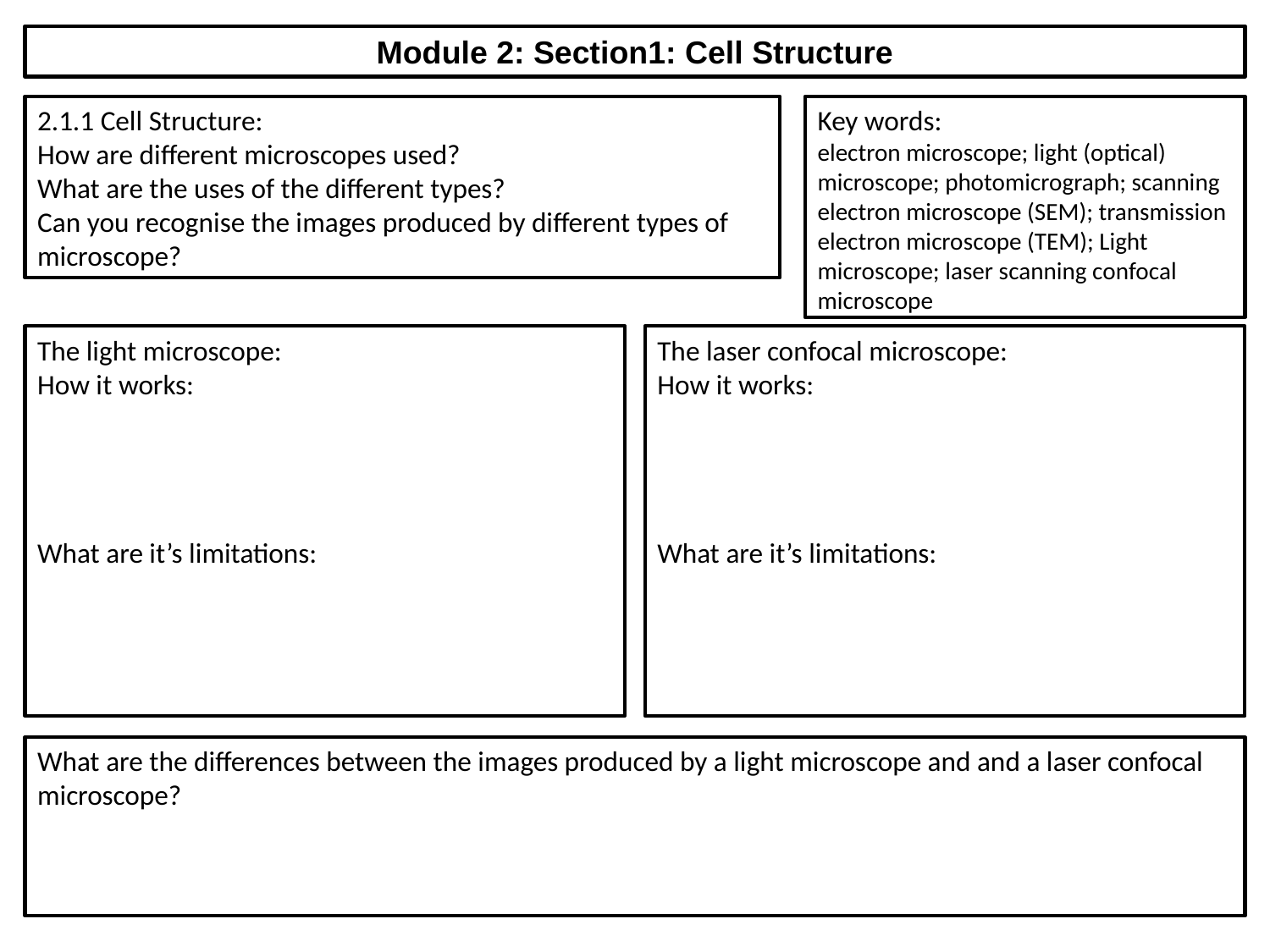

Module 2: Section1: Cell Structure
2.1.1 Cell Structure:
How are different microscopes used?
What are the uses of the different types?
Can you recognise the images produced by different types of microscope?
Key words:
electron microscope; light (optical) microscope; photomicrograph; scanning electron microscope (SEM); transmission electron microscope (TEM); Light microscope; laser scanning confocal microscope
The light microscope:
How it works:

What are it’s limitations:

The laser confocal microscope:
How it works:

What are it’s limitations:

What are the differences between the images produced by a light microscope and and a laser confocal microscope?